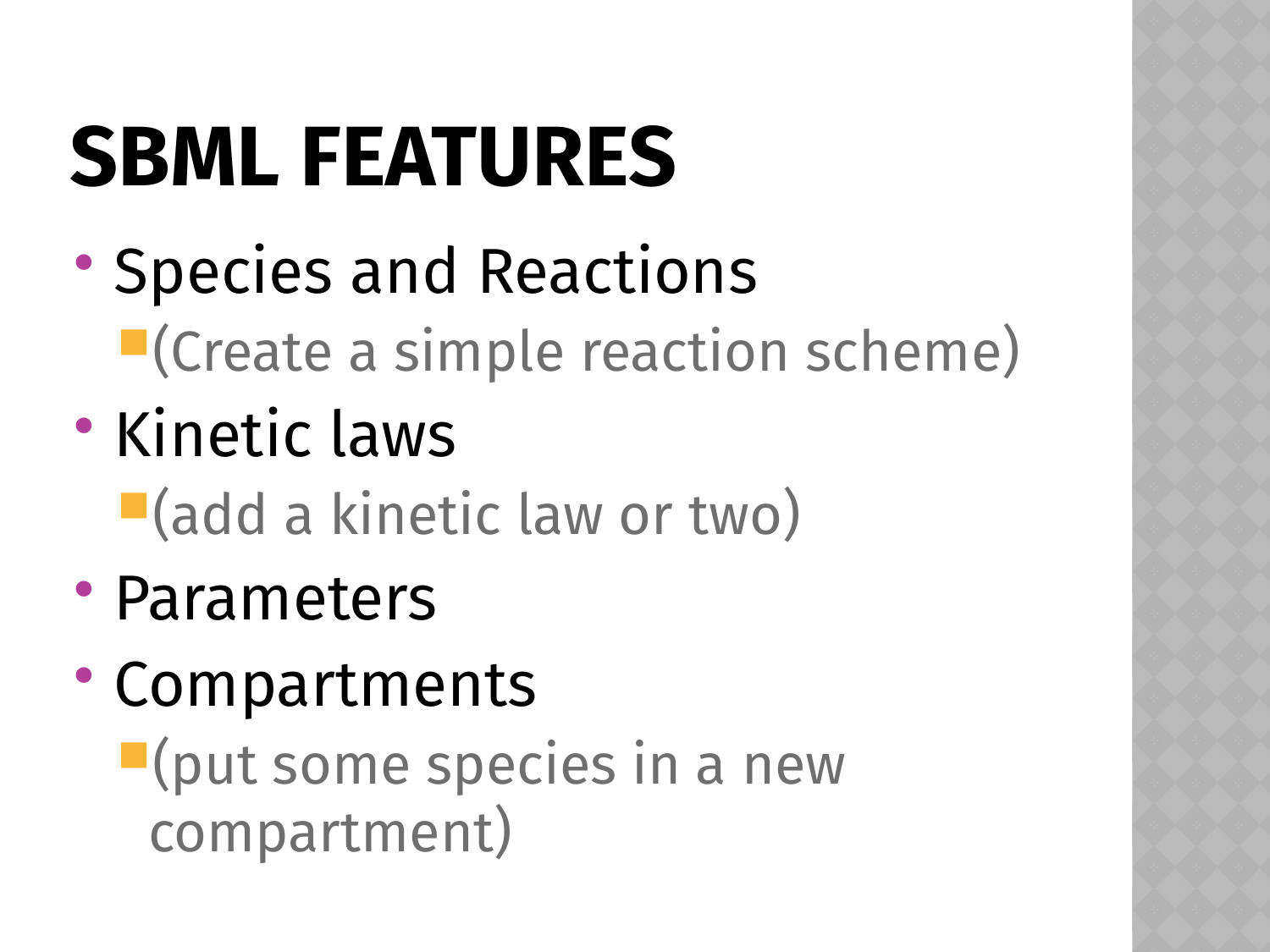

# SBML features
Species and Reactions
(Create a simple reaction scheme)
Kinetic laws
(add a kinetic law or two)
Parameters
Compartments
(put some species in a new compartment)